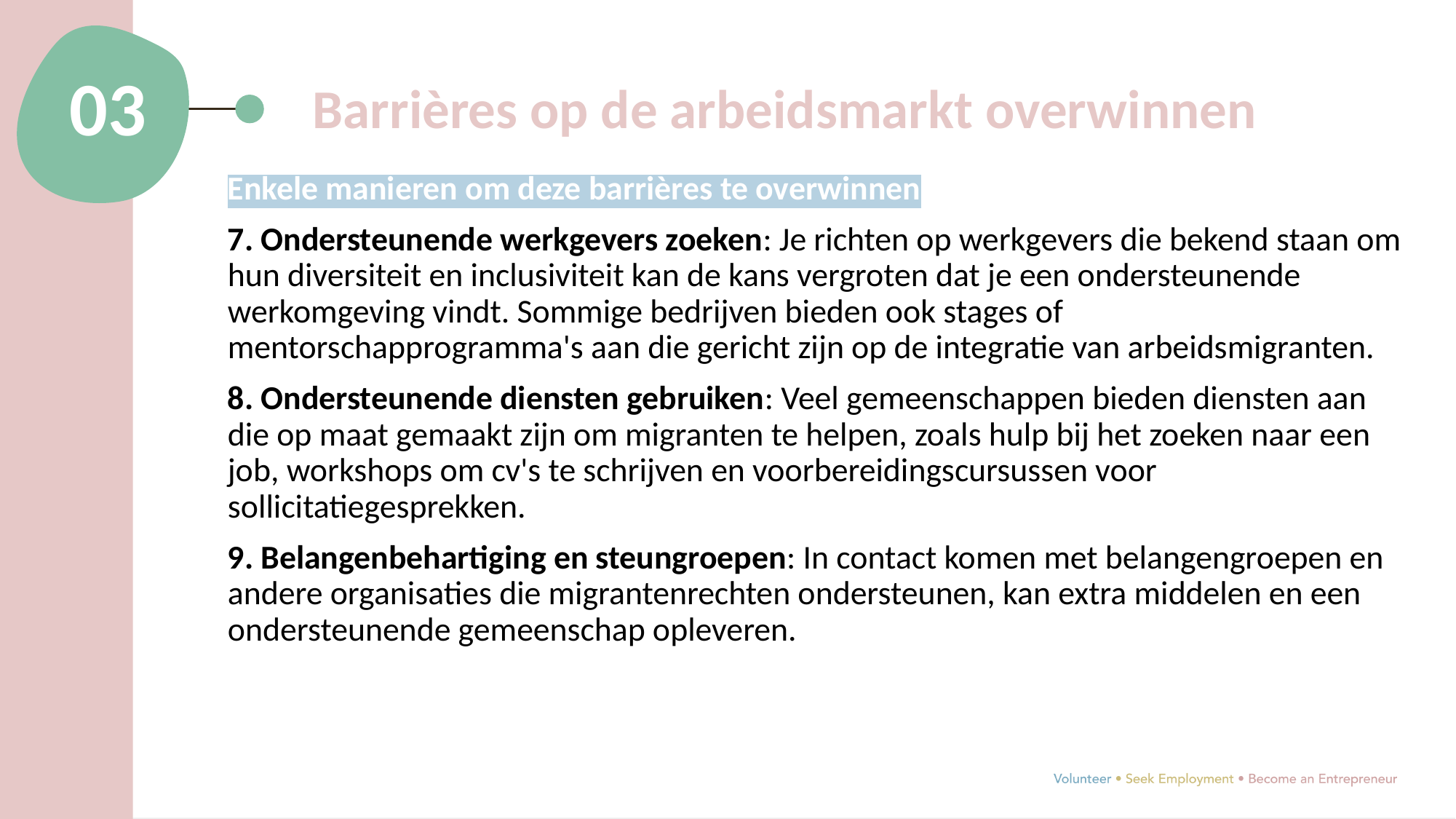

03
Barrières op de arbeidsmarkt overwinnen

Enkele manieren om deze barrières te overwinnen
7. Ondersteunende werkgevers zoeken: Je richten op werkgevers die bekend staan om hun diversiteit en inclusiviteit kan de kans vergroten dat je een ondersteunende werkomgeving vindt. Sommige bedrijven bieden ook stages of mentorschapprogramma's aan die gericht zijn op de integratie van arbeidsmigranten.
8. Ondersteunende diensten gebruiken: Veel gemeenschappen bieden diensten aan die op maat gemaakt zijn om migranten te helpen, zoals hulp bij het zoeken naar een job, workshops om cv's te schrijven en voorbereidingscursussen voor sollicitatiegesprekken.
9. Belangenbehartiging en steungroepen: In contact komen met belangengroepen en andere organisaties die migrantenrechten ondersteunen, kan extra middelen en een ondersteunende gemeenschap opleveren.